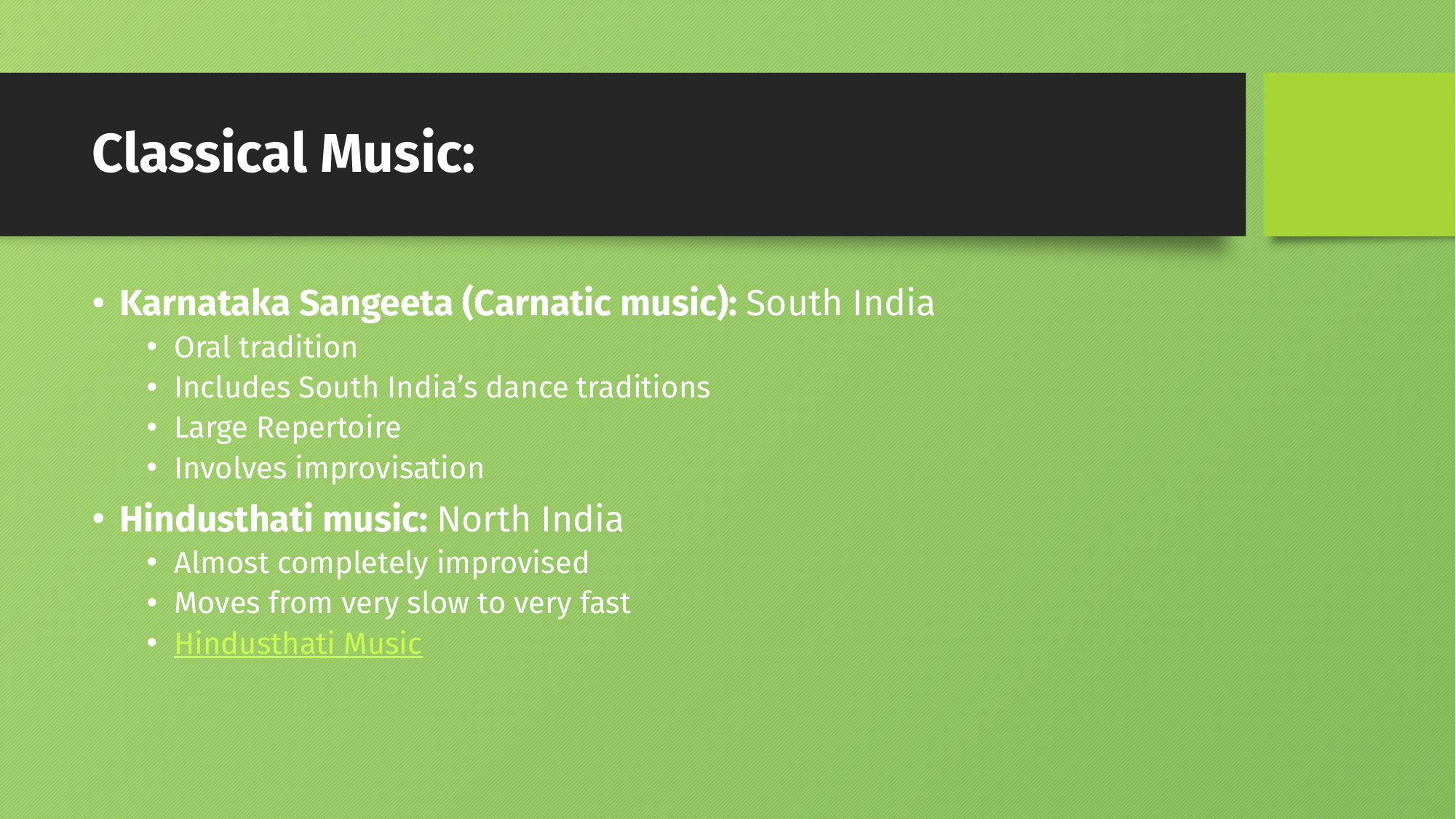

# Classical Music:
Karnataka Sangeeta (Carnatic music): South India
Oral tradition
Includes South India’s dance traditions
Large Repertoire
Involves improvisation
Hindusthati music: North India
Almost completely improvised
Moves from very slow to very fast
Hindusthati Music